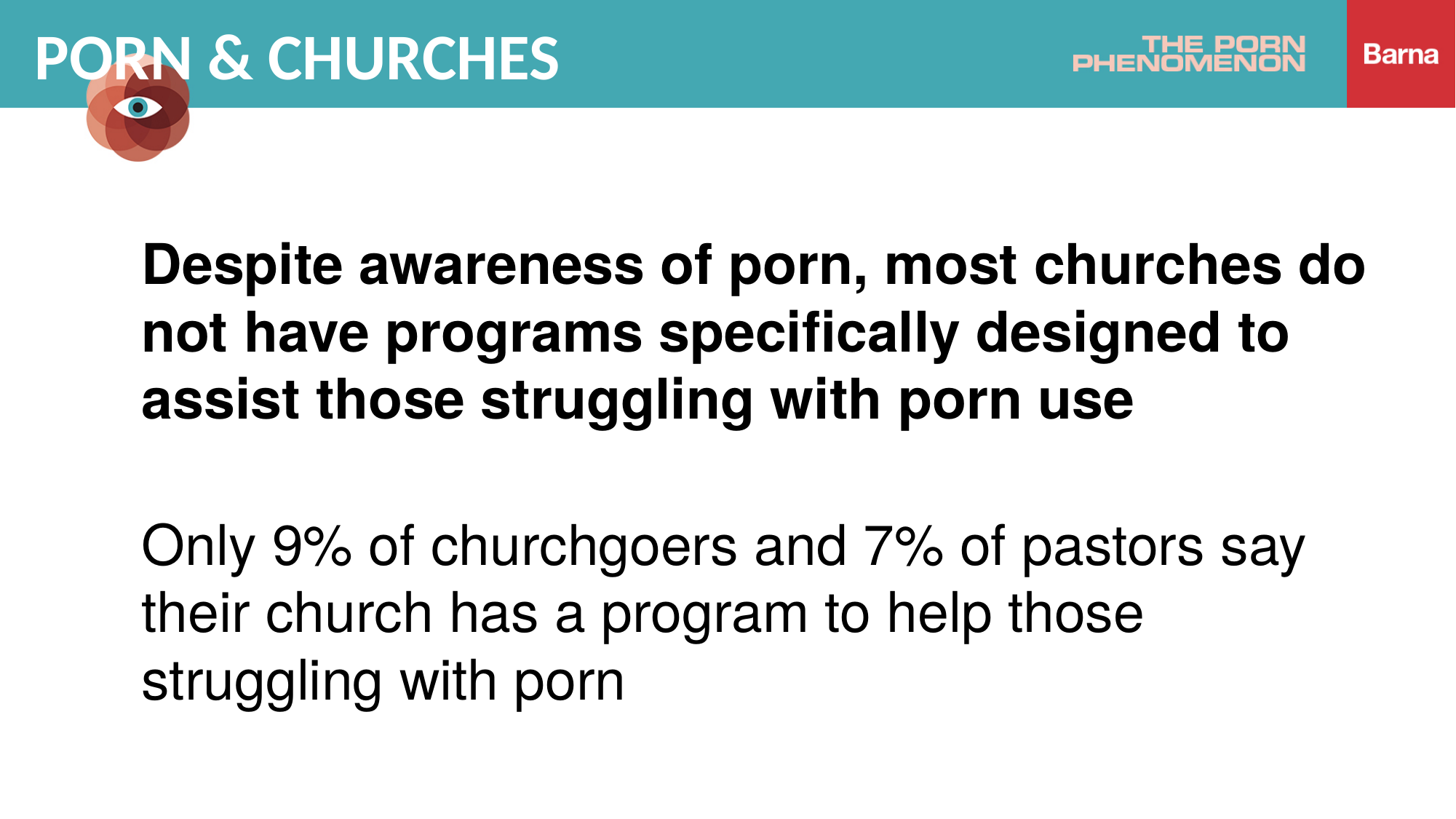

PORN & CHURCHES
Despite awareness of porn, most churches do not have programs specifically designed to assist those struggling with porn use
	Only 9% of churchgoers and 7% of pastors say their church has a program to help those struggling with porn